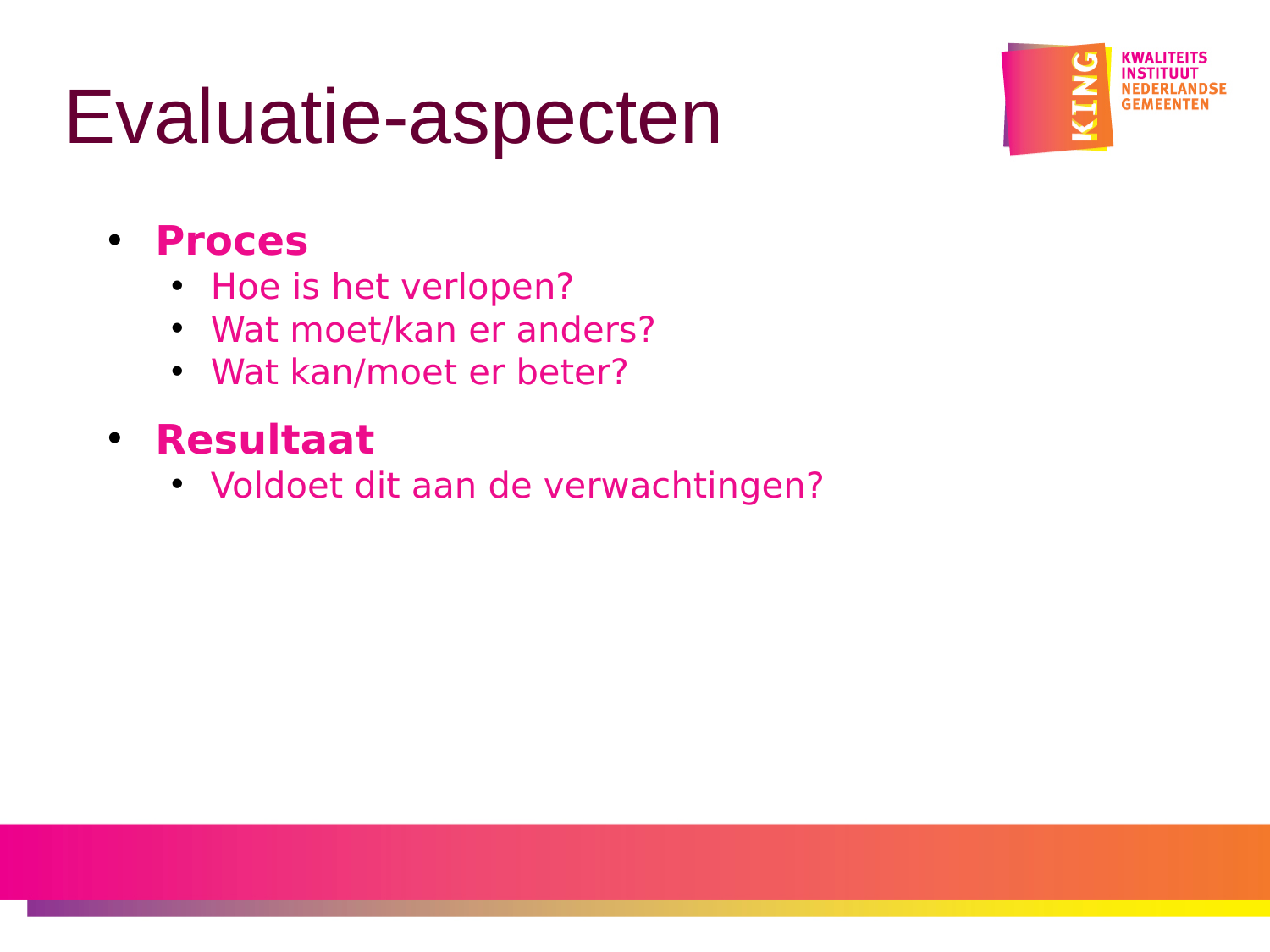

# Evaluatie-aspecten
Proces
Hoe is het verlopen?
Wat moet/kan er anders?
Wat kan/moet er beter?
Resultaat
Voldoet dit aan de verwachtingen?